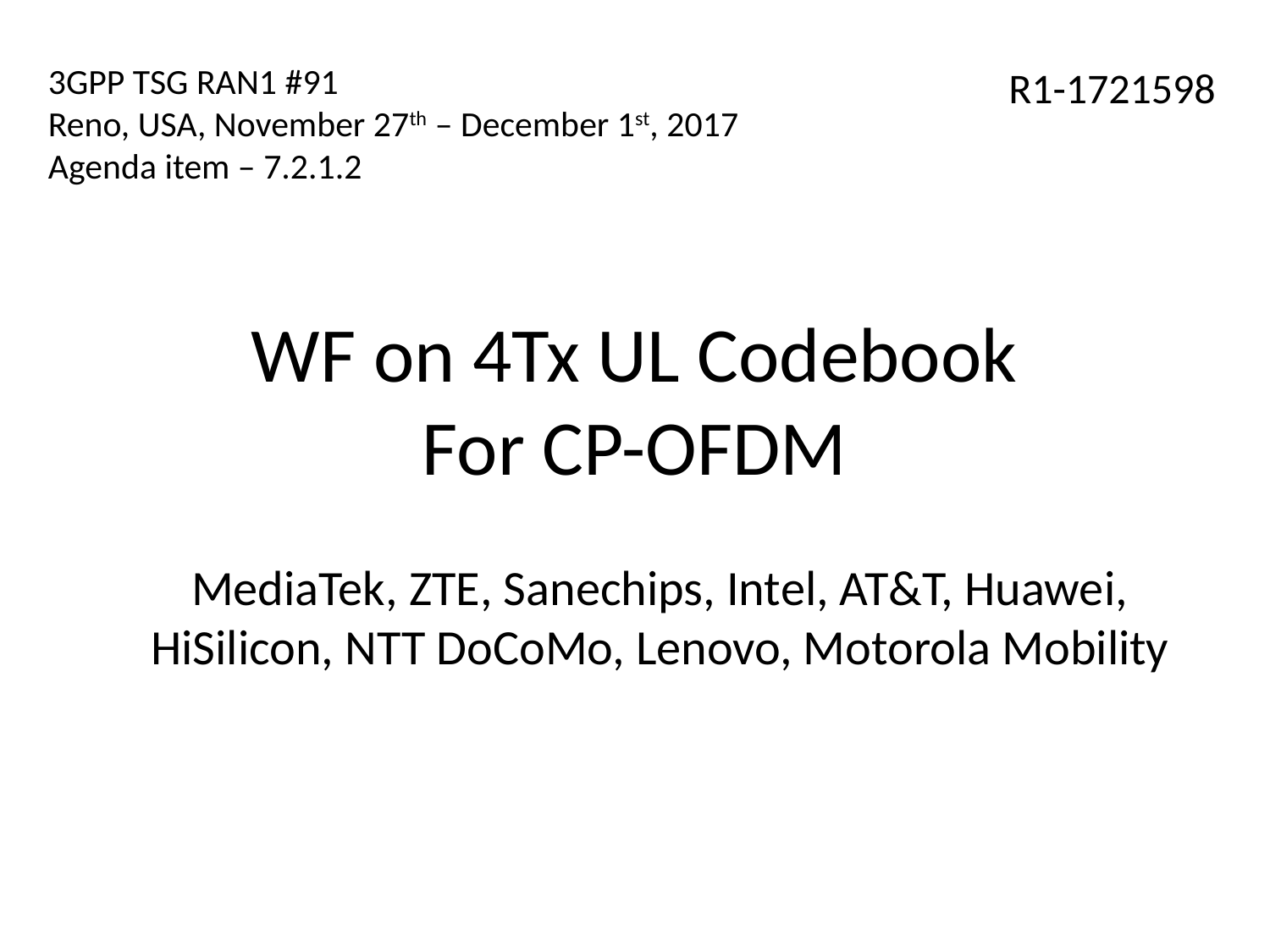

3GPP TSG RAN1 #91
Reno, USA, November 27th – December 1st, 2017
Agenda item – 7.2.1.2
R1-1721598
# WF on 4Tx UL Codebook For CP-OFDM
MediaTek, ZTE, Sanechips, Intel, AT&T, Huawei, HiSilicon, NTT DoCoMo, Lenovo, Motorola Mobility